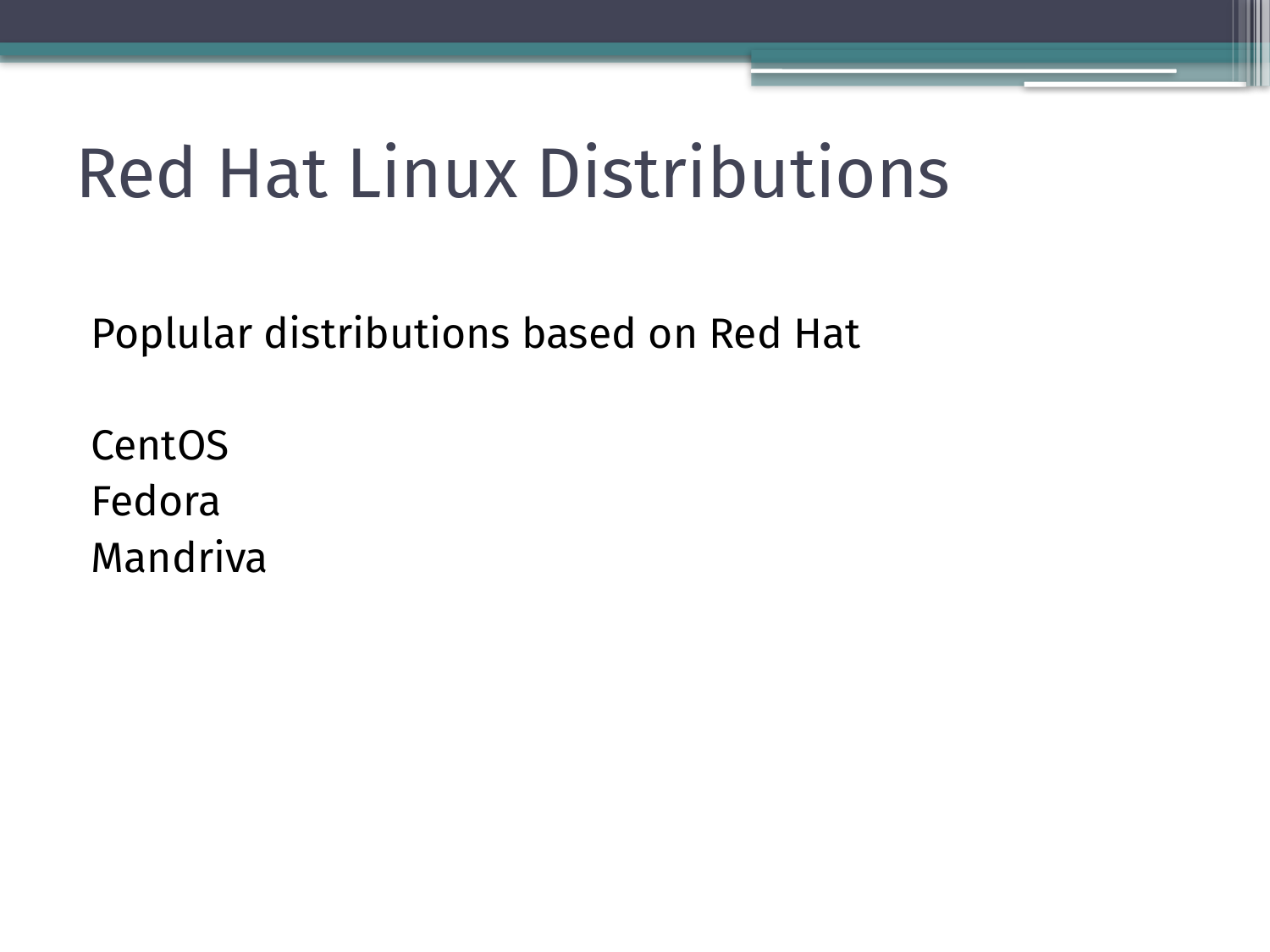

# Red Hat Linux Distributions

Poplular distributions based on Red Hat

CentOS
Fedora
Mandriva